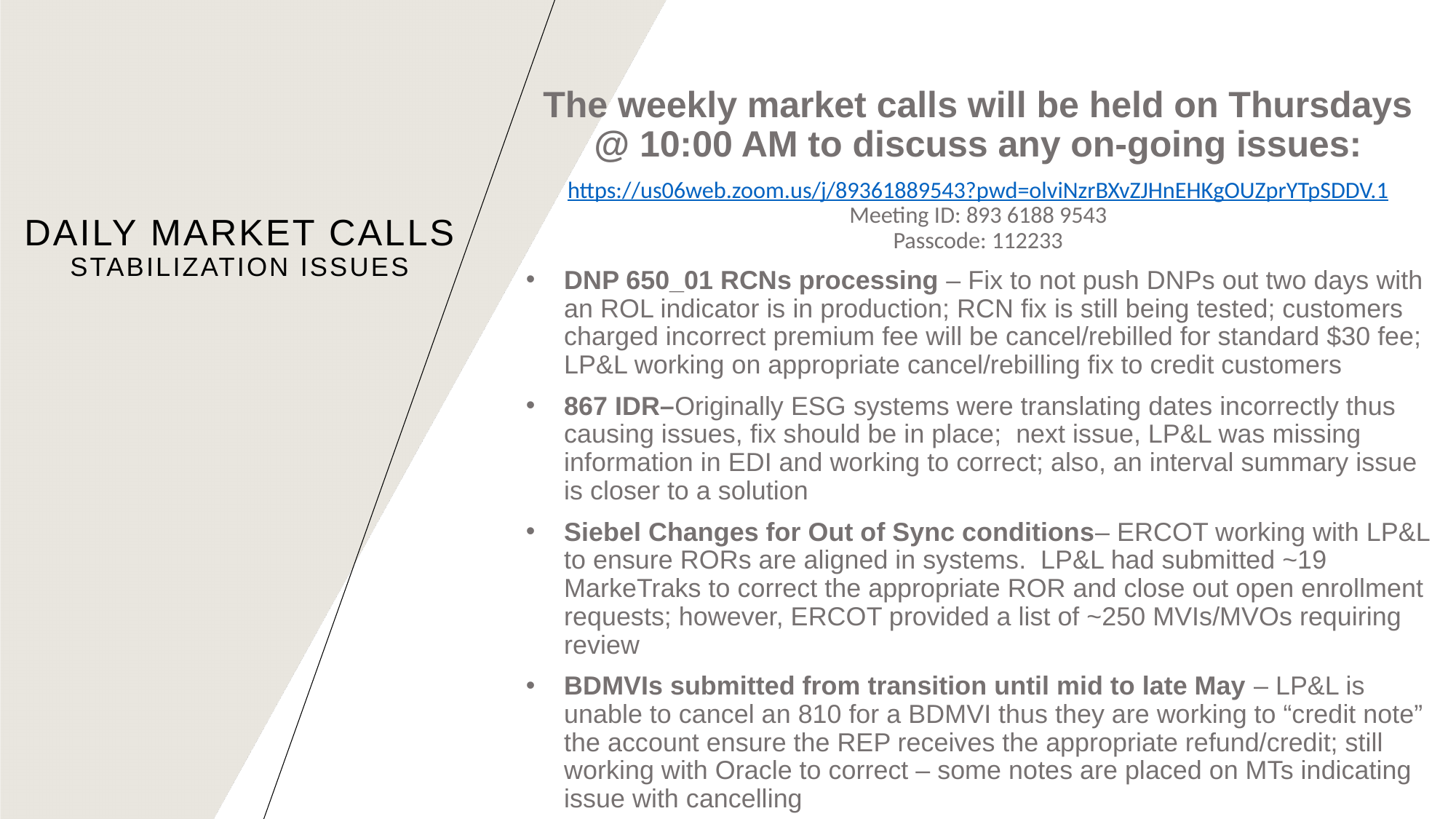

The weekly market calls will be held on Thursdays @ 10:00 AM to discuss any on-going issues:
https://us06web.zoom.us/j/89361889543?pwd=olviNzrBXvZJHnEHKgOUZprYTpSDDV.1
Meeting ID: 893 6188 9543
Passcode: 112233
DNP 650_01 RCNs processing – Fix to not push DNPs out two days with an ROL indicator is in production; RCN fix is still being tested; customers charged incorrect premium fee will be cancel/rebilled for standard $30 fee;  LP&L working on appropriate cancel/rebilling fix to credit customers
867 IDR–Originally ESG systems were translating dates incorrectly thus causing issues, fix should be in place;  next issue, LP&L was missing information in EDI and working to correct; also, an interval summary issue is closer to a solution
Siebel Changes for Out of Sync conditions– ERCOT working with LP&L to ensure RORs are aligned in systems.  LP&L had submitted ~19 MarkeTraks to correct the appropriate ROR and close out open enrollment requests; however, ERCOT provided a list of ~250 MVIs/MVOs requiring review
BDMVIs submitted from transition until mid to late May – LP&L is unable to cancel an 810 for a BDMVI thus they are working to “credit note” the account ensure the REP receives the appropriate refund/credit; still working with Oracle to correct – some notes are placed on MTs indicating issue with cancelling
# Daily Market Calls Stabilization issues